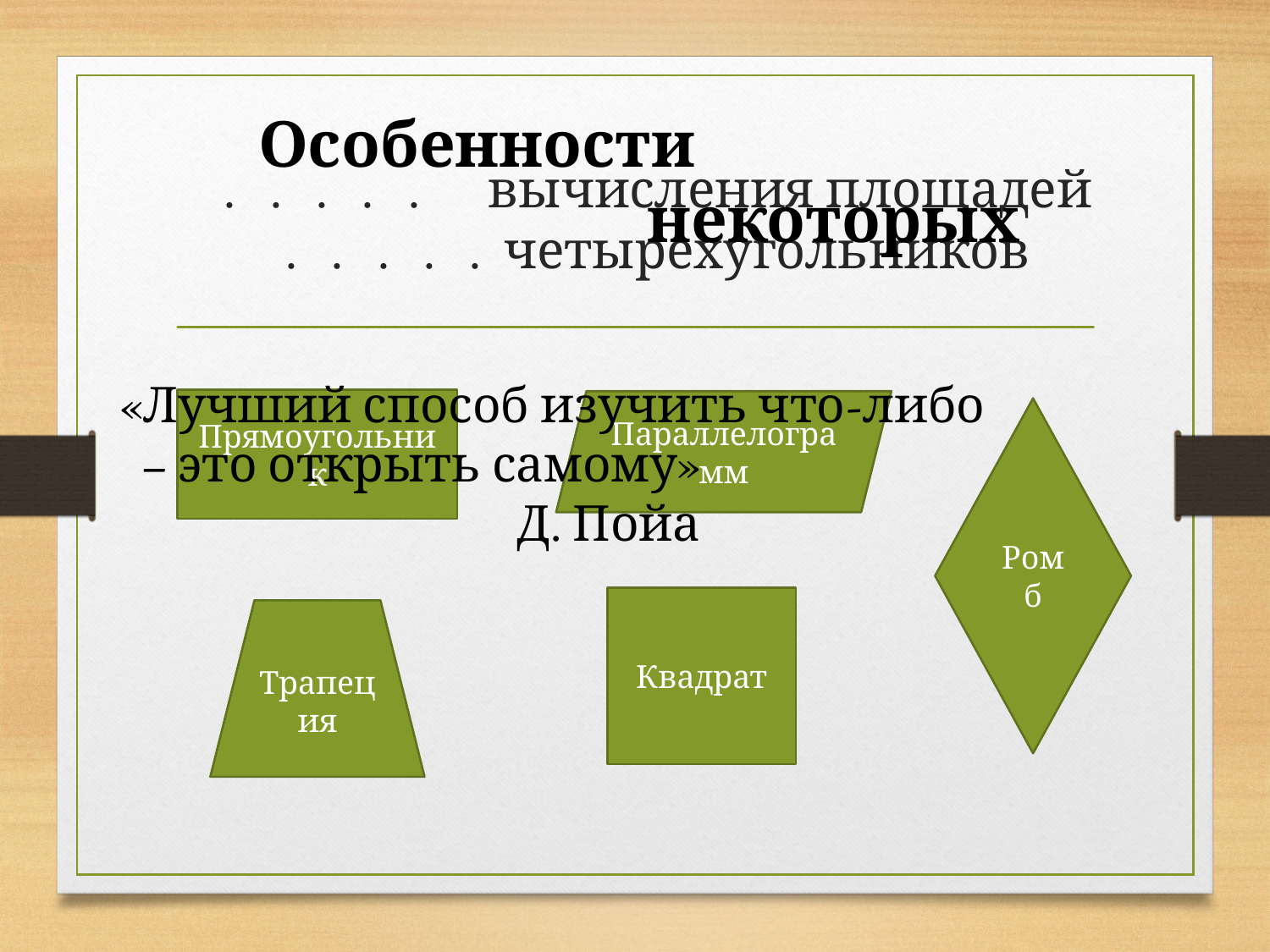

Особенности
# .   .   .   .   .      вычисления площадей     .   .   .   .   .  четырехугольников
некоторых
«Лучший способ изучить что-либо
  – это открыть самому»
                                    Д. Пойа
Прямоугольник
Параллелограмм
Ромб
Квадрат
Трапеция